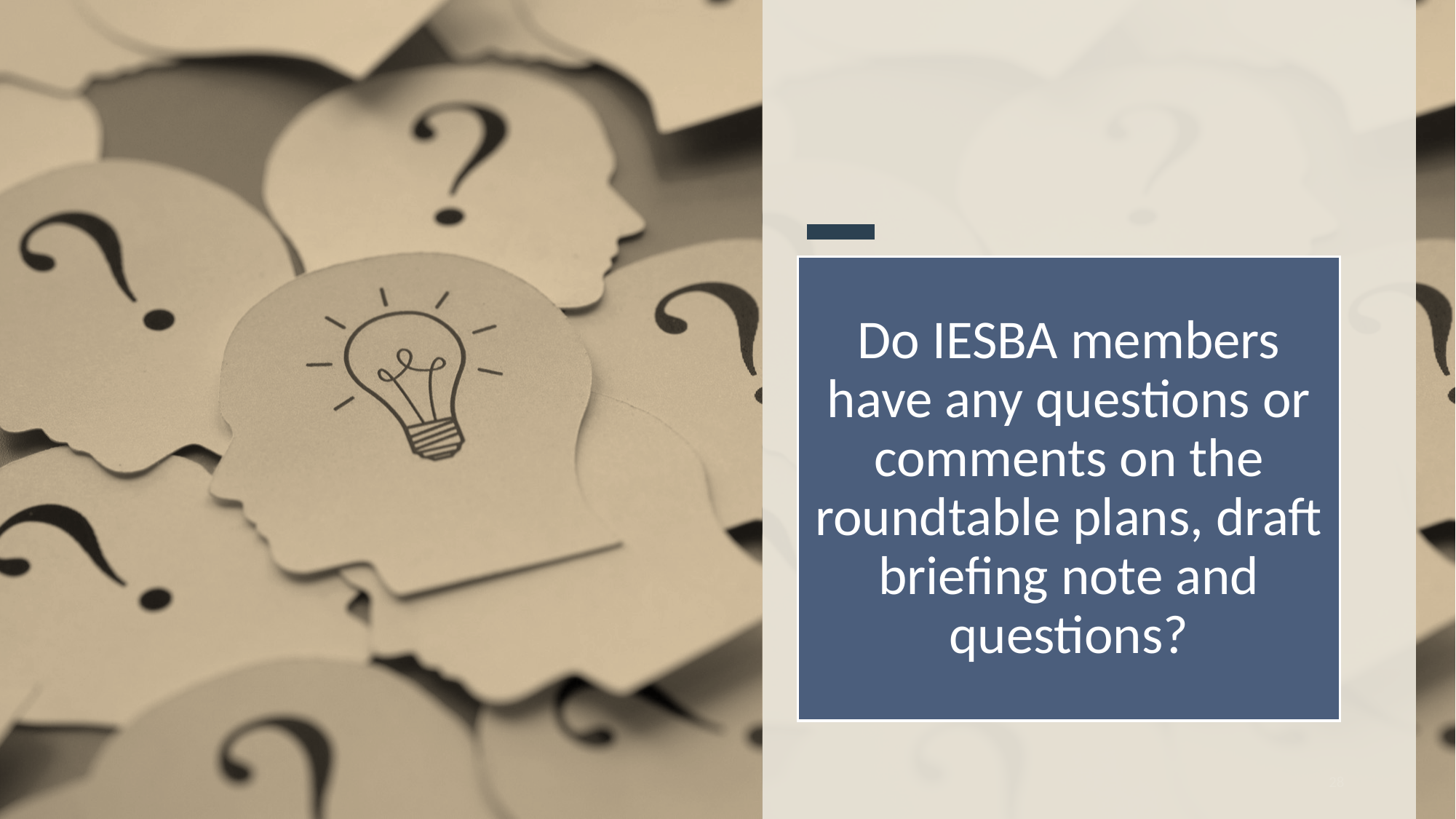

Do IESBA members have any questions or comments on the roundtable plans, draft briefing note and questions?
28